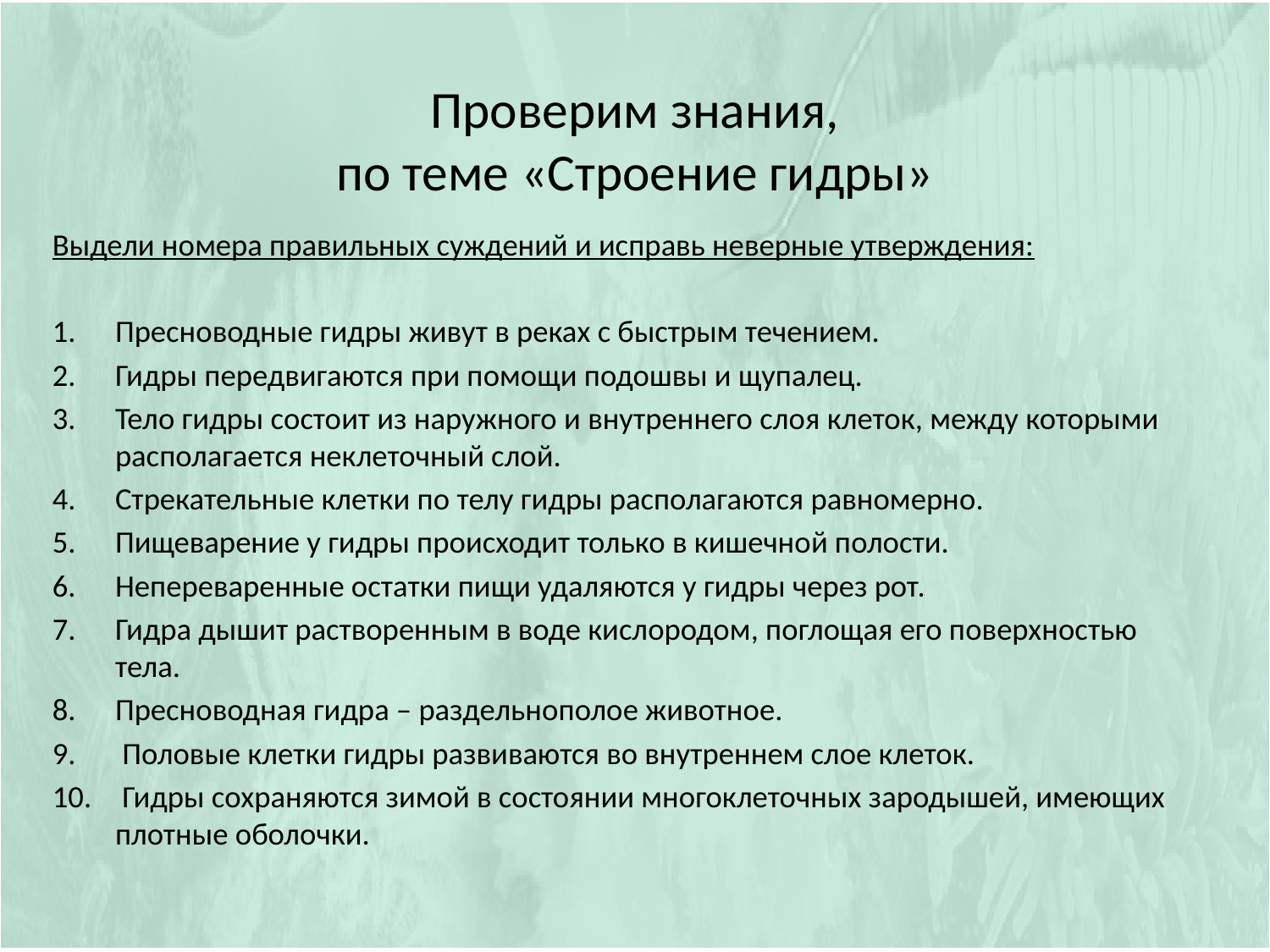

# Проверим знания, по теме «Строение гидры»
Выдели номера правильных суждений и исправь неверные утверждения:

Пресноводные гидры живут в реках с быстрым течением.
Гидры передвигаются при помощи подошвы и щупалец.
Тело гидры состоит из наружного и внутреннего слоя клеток, между которыми располагается неклеточный слой.
Стрекательные клетки по телу гидры располагаются равномерно.
Пищеварение у гидры происходит только в кишечной полости.
Непереваренные остатки пищи удаляются у гидры через рот.
Гидра дышит растворенным в воде кислородом, поглощая его поверхностью тела.
Пресноводная гидра – раздельнополое животное.
 Половые клетки гидры развиваются во внутреннем слое клеток.
 Гидры сохраняются зимой в состоянии многоклеточных зародышей, имеющих плотные оболочки.